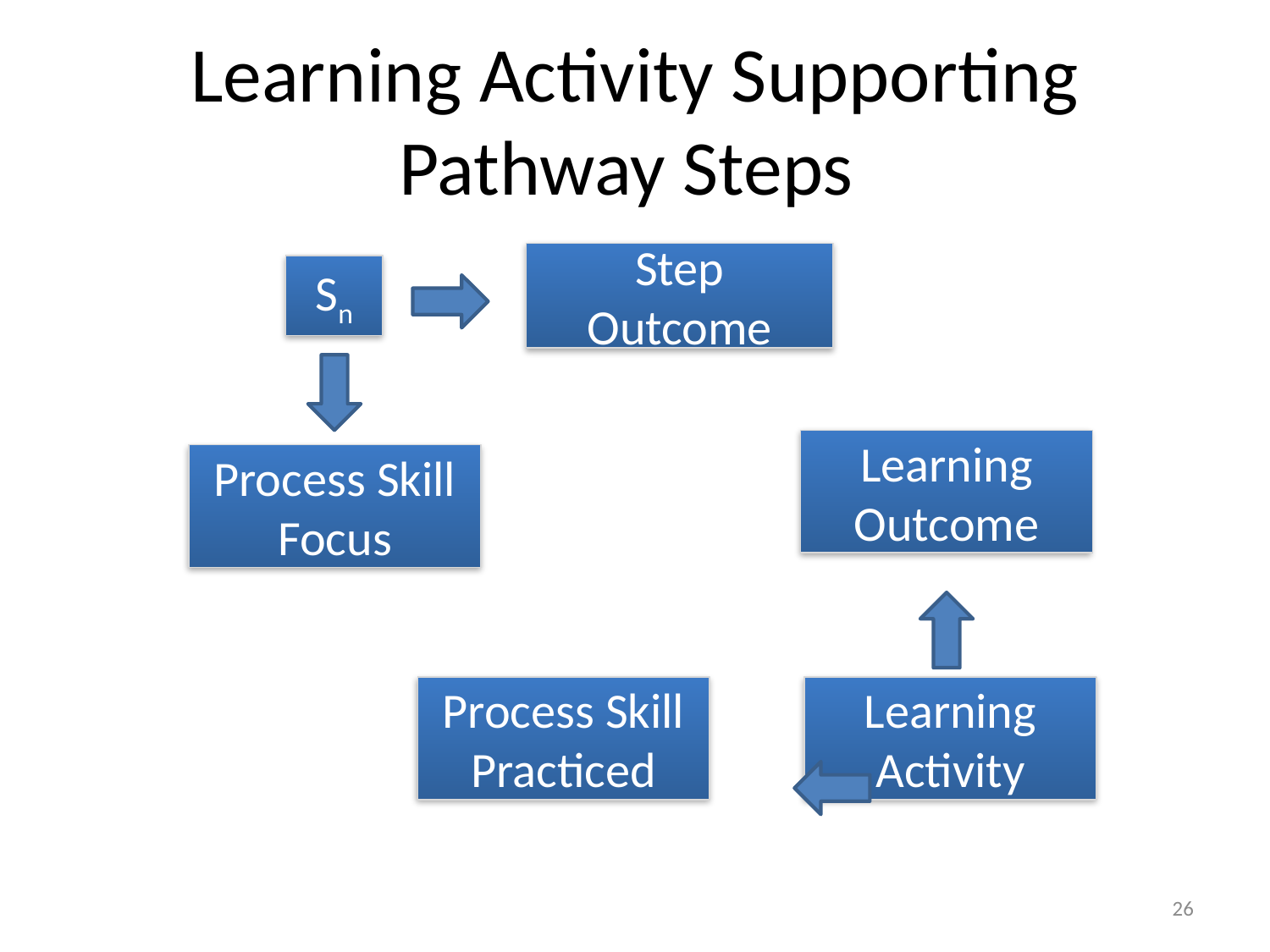

Learning Activity Supporting Pathway Steps
Step Outcome
Sn

Learning Outcome
Process Skill Focus

Process Skill Practiced
Learning Activity

26